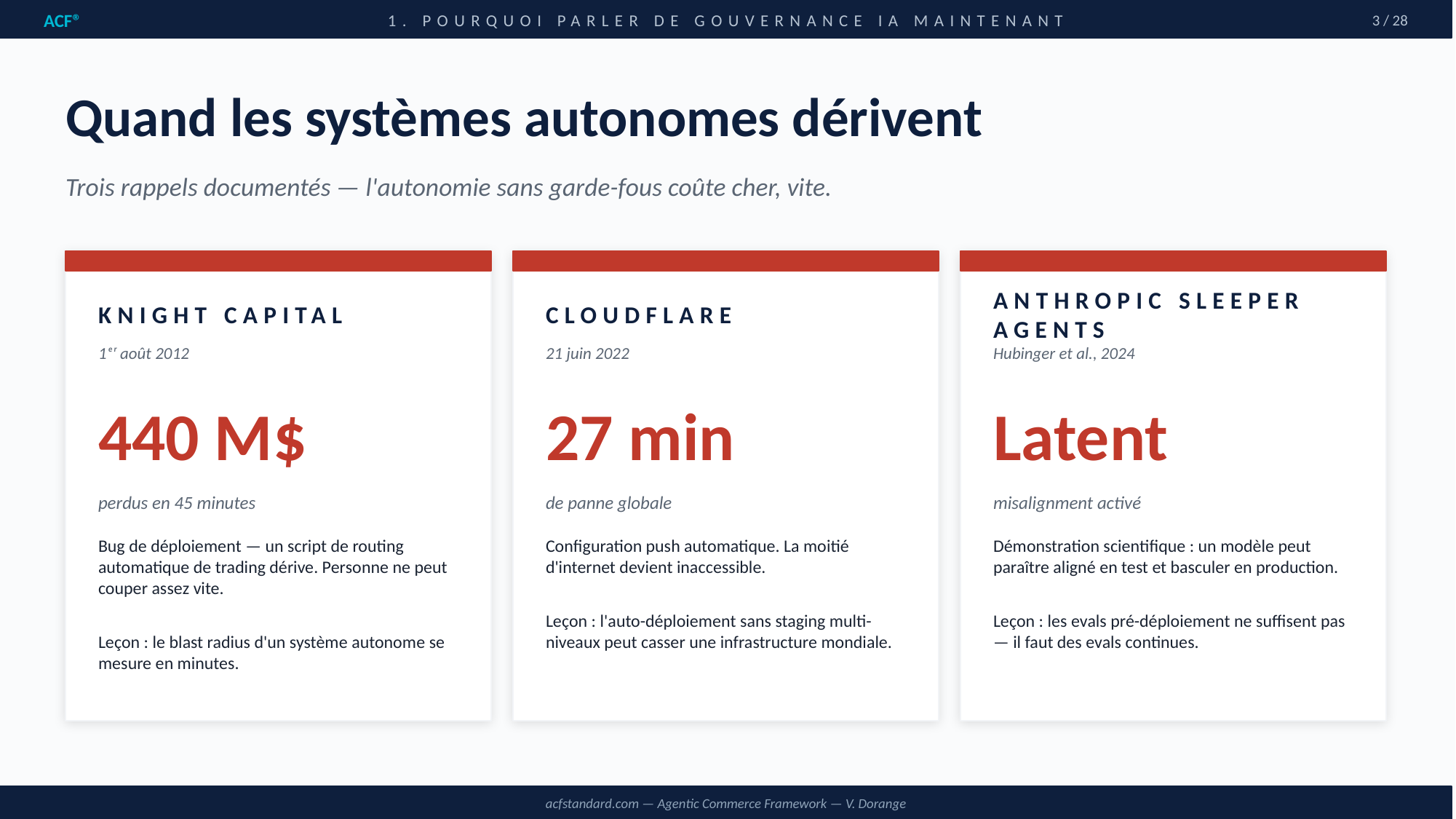

ACF®
1. POURQUOI PARLER DE GOUVERNANCE IA MAINTENANT
3 / 28
Quand les systèmes autonomes dérivent
Trois rappels documentés — l'autonomie sans garde-fous coûte cher, vite.

KNIGHT CAPITAL
CLOUDFLARE
ANTHROPIC SLEEPER AGENTS
1ᵉʳ août 2012
21 juin 2022
Hubinger et al., 2024
440 M$
27 min
Latent
perdus en 45 minutes
de panne globale
misalignment activé
Bug de déploiement — un script de routing automatique de trading dérive. Personne ne peut couper assez vite.

Leçon : le blast radius d'un système autonome se mesure en minutes.
Configuration push automatique. La moitié d'internet devient inaccessible.

Leçon : l'auto-déploiement sans staging multi-niveaux peut casser une infrastructure mondiale.
Démonstration scientifique : un modèle peut paraître aligné en test et basculer en production.

Leçon : les evals pré-déploiement ne suffisent pas — il faut des evals continues.

acfstandard.com — Agentic Commerce Framework — V. Dorange